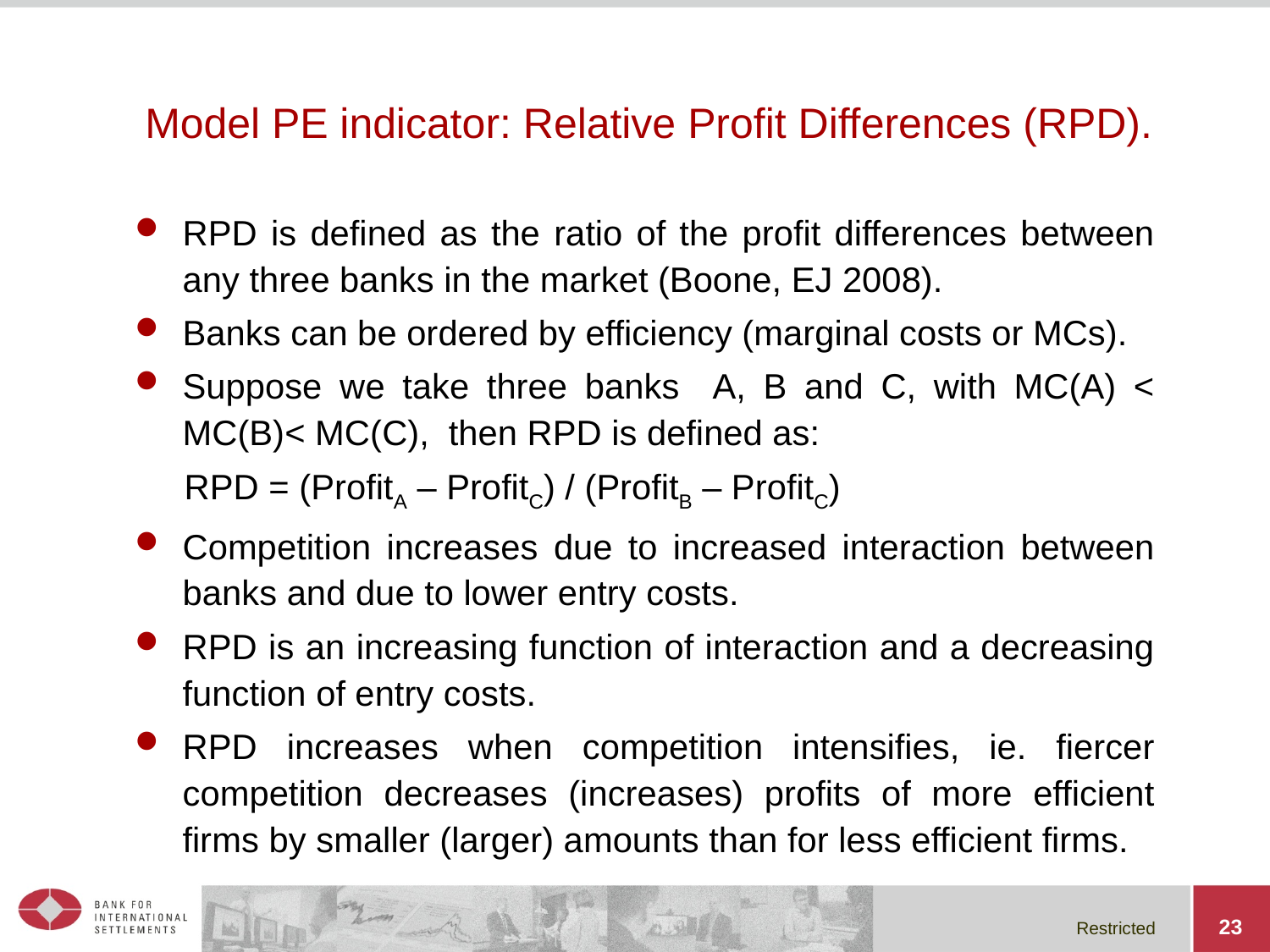

# Model PE indicator: Relative Profit Differences (RPD).
RPD is defined as the ratio of the profit differences between any three banks in the market (Boone, EJ 2008).
Banks can be ordered by efficiency (marginal costs or MCs).
Suppose we take three banks  A, B and C, with MC(A) < MC(B)< MC(C),  then RPD is defined as:
RPD = (ProfitA – ProfitC) / (ProfitB – ProfitC)
Competition increases due to increased interaction between banks and due to lower entry costs.
RPD is an increasing function of interaction and a decreasing function of entry costs.
RPD increases when competition intensifies, ie. fiercer competition decreases (increases) profits of more efficient firms by smaller (larger) amounts than for less efficient firms.
23